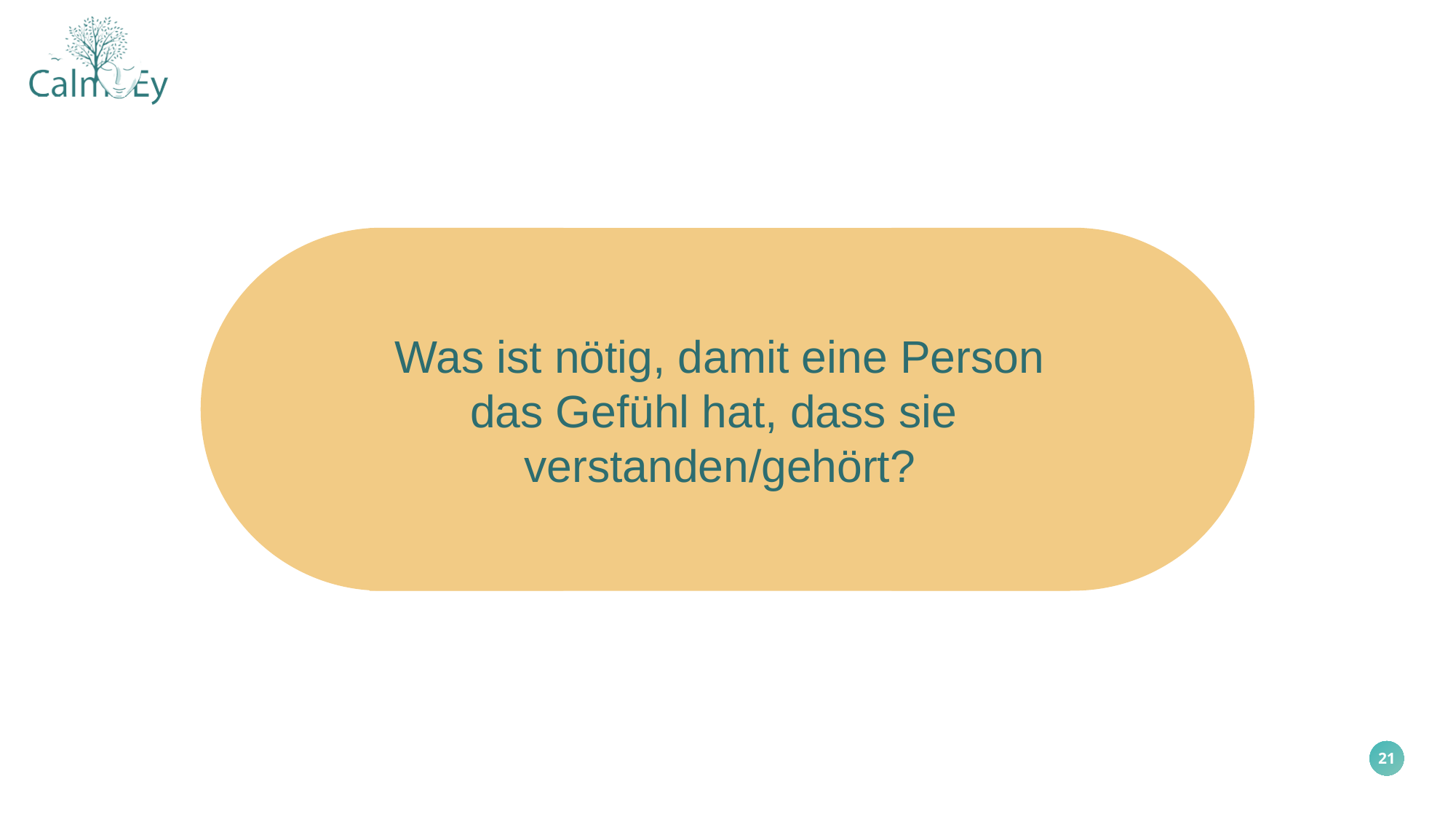

Was ist nötig, damit eine Person das Gefühl hat, dass sie
verstanden/gehört?